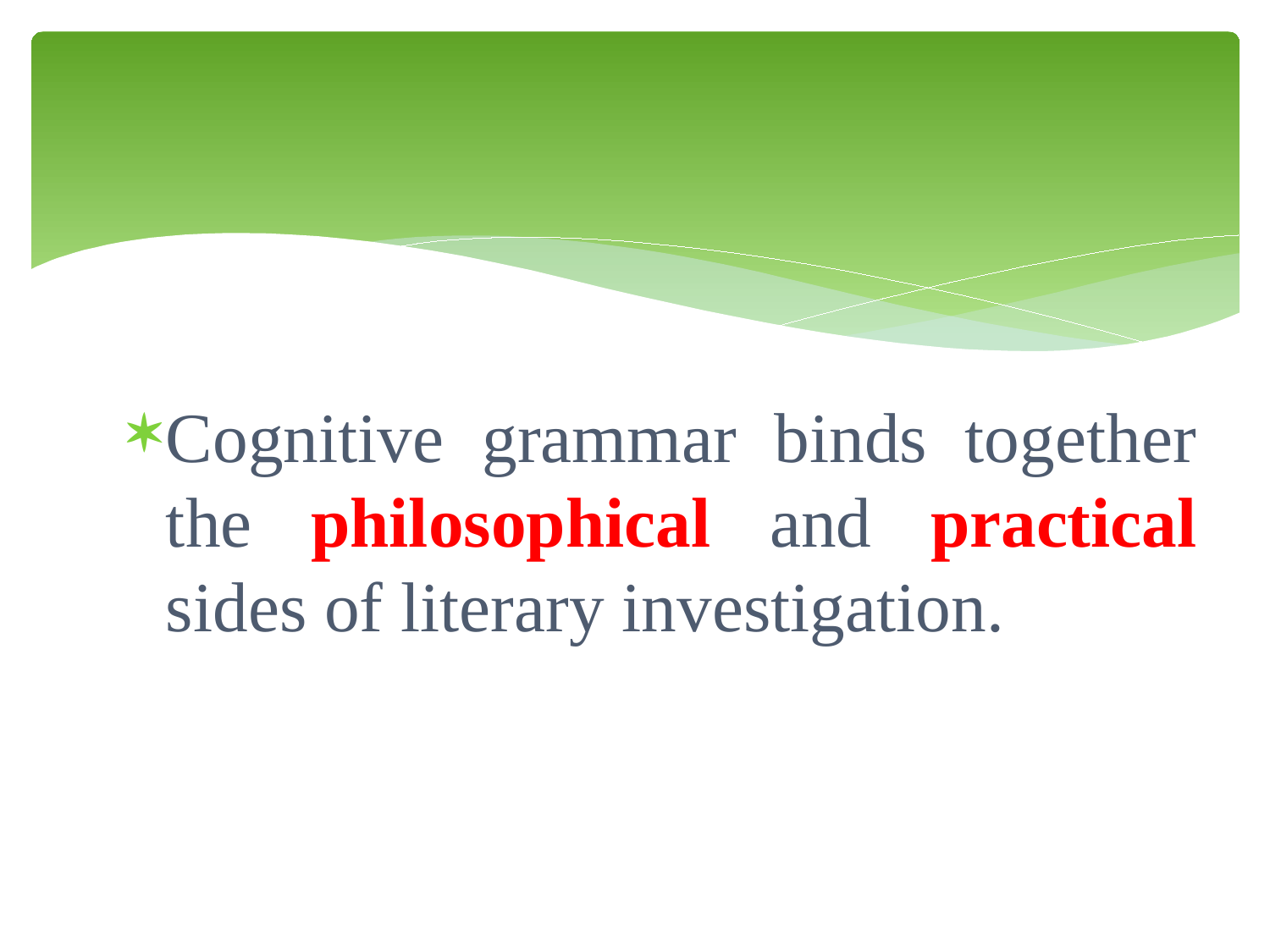

Cognitive grammar binds together the philosophical and practical sides of literary investigation.